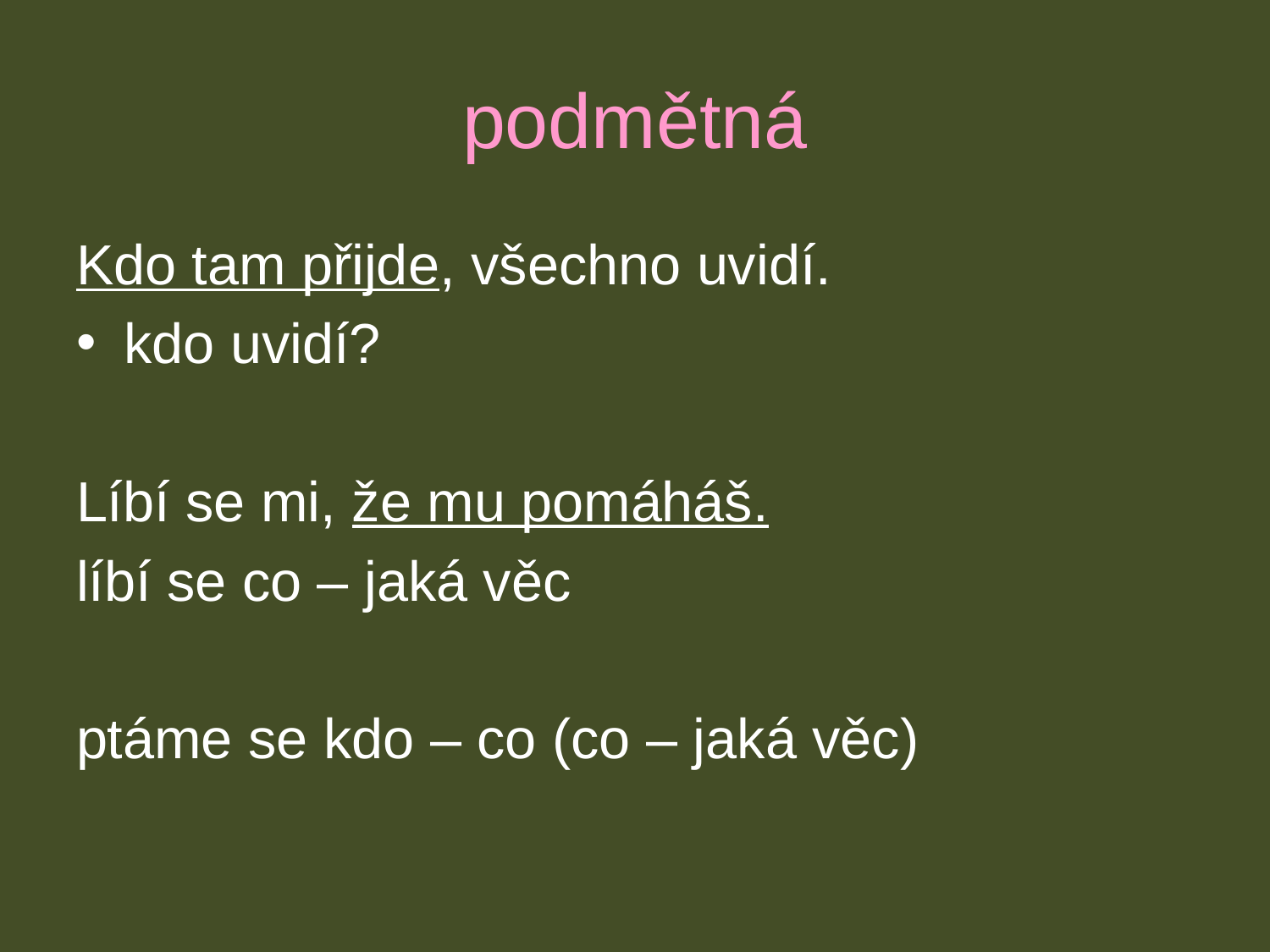

# podmětná
Kdo tam přijde, všechno uvidí.
kdo uvidí?

Líbí se mi, že mu pomáháš.
líbí se co – jaká věc

ptáme se kdo – co (co – jaká věc)